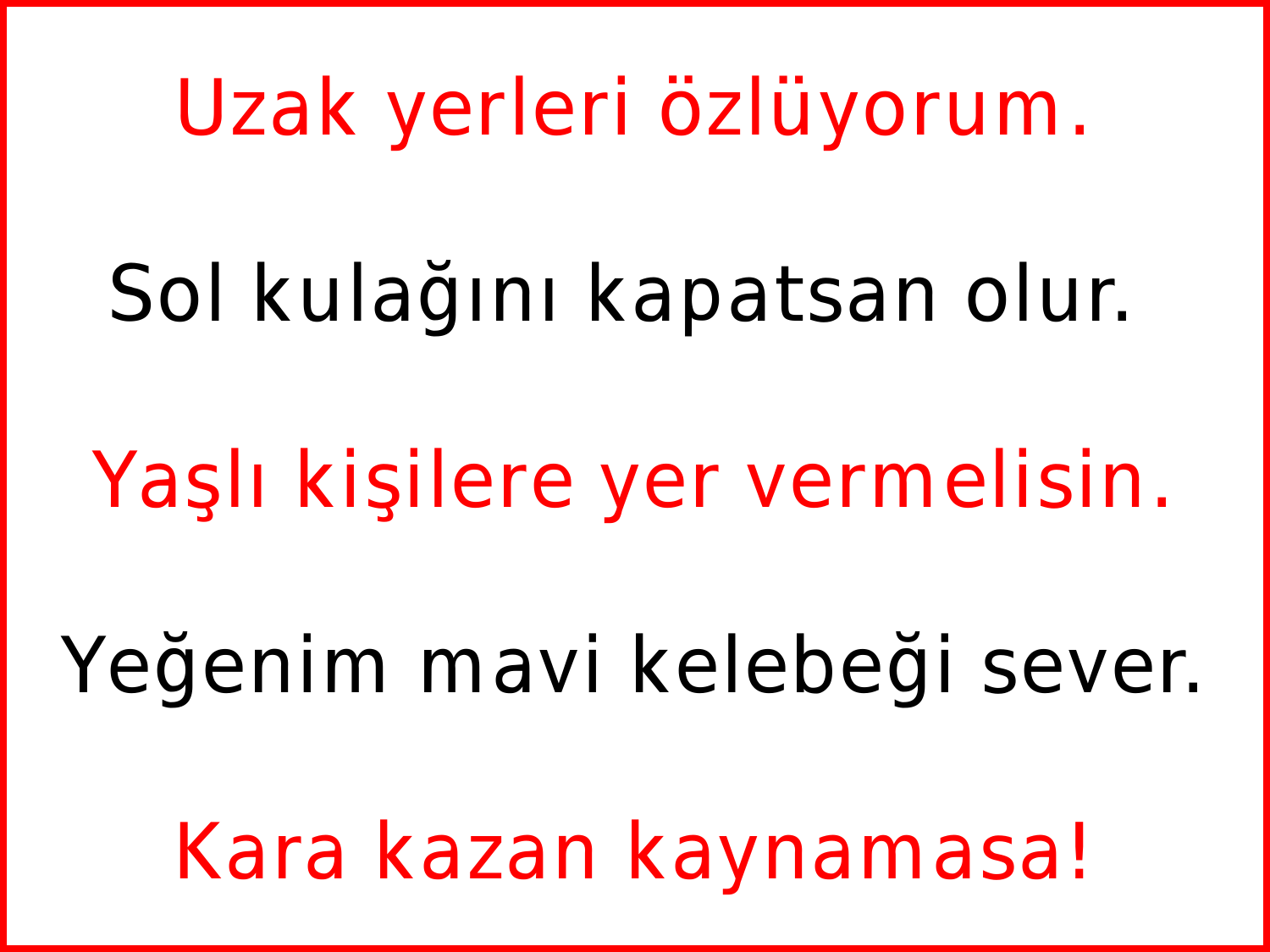

Uzak yerleri özlüyorum.

Sol kulağını kapatsan olur.

Yaşlı kişilere yer vermelisin.

Yeğenim mavi kelebeği sever.

Kara kazan kaynamasa!